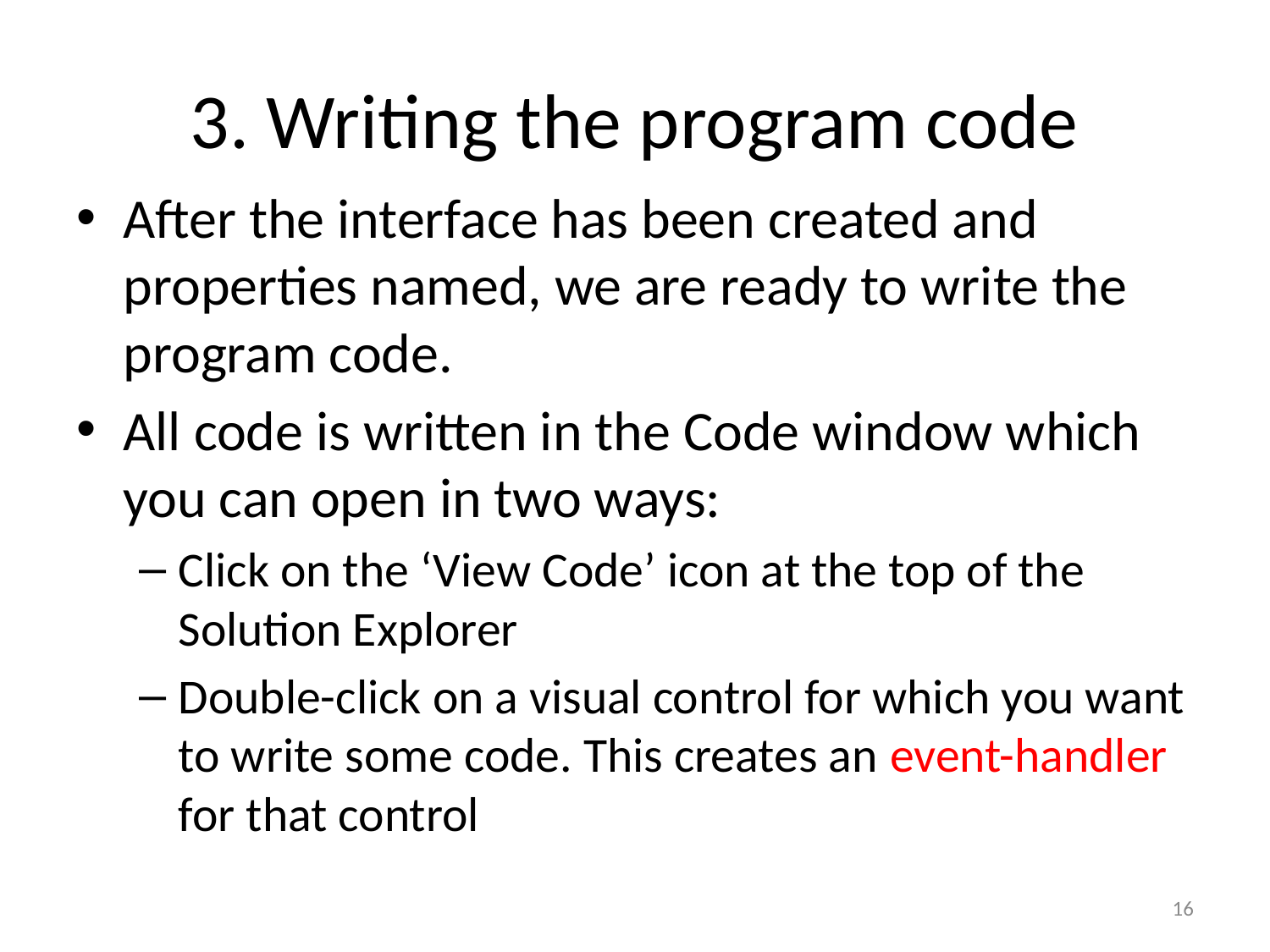

# 3. Writing the program code
After the interface has been created and properties named, we are ready to write the program code.
All code is written in the Code window which you can open in two ways:
Click on the ‘View Code’ icon at the top of the Solution Explorer
Double-click on a visual control for which you want to write some code. This creates an event-handler for that control
16